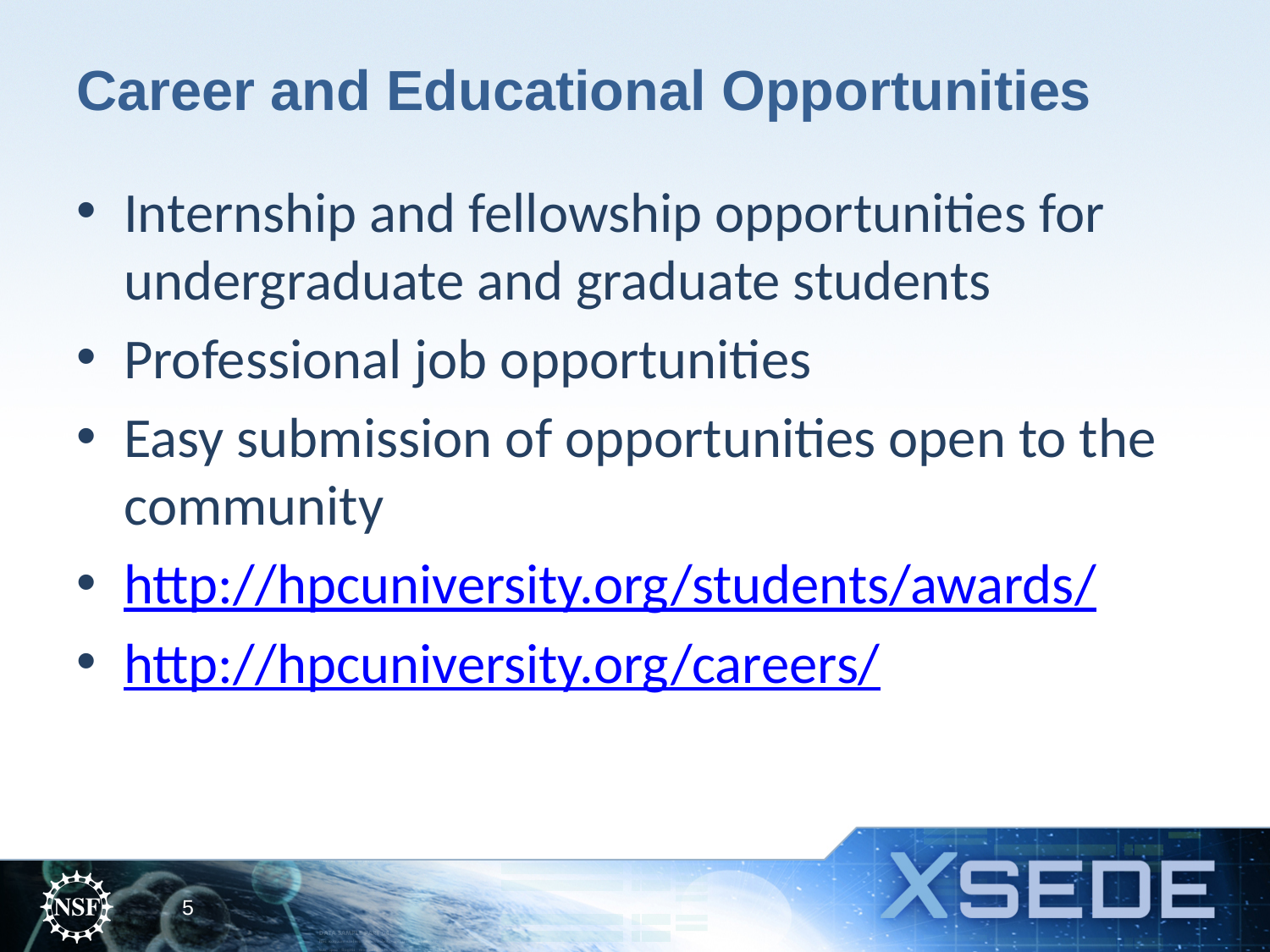

# Career and Educational Opportunities
Internship and fellowship opportunities for undergraduate and graduate students
Professional job opportunities
Easy submission of opportunities open to the community
http://hpcuniversity.org/students/awards/
http://hpcuniversity.org/careers/
5